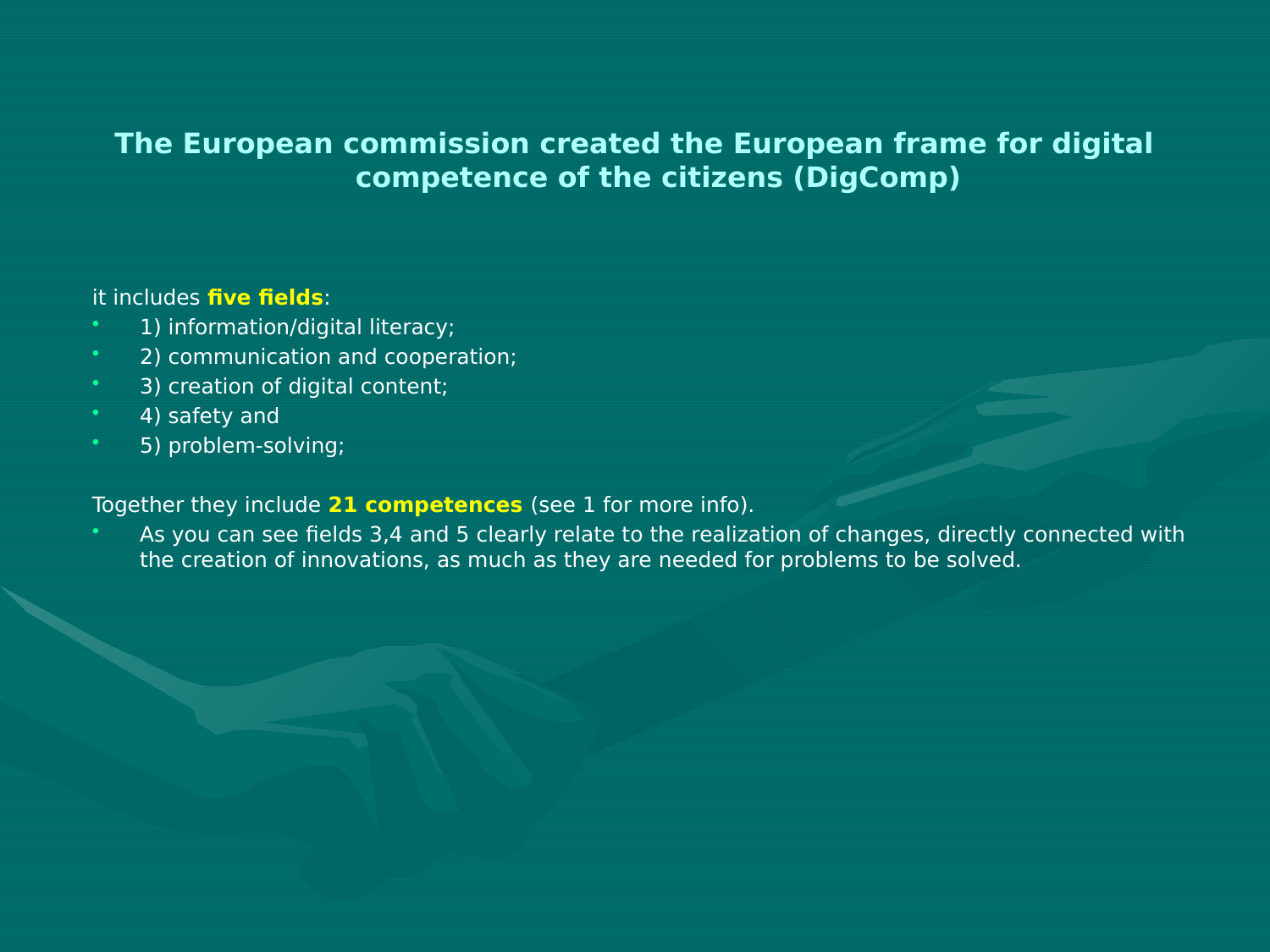

The European commission created the European frame for digital competence of the citizens (DigComp)

it includes five fields:
1) information/digital literacy;
2) communication and cooperation;
3) creation of digital content;
4) safety and
5) problem-solving;

Together they include 21 competences (see 1 for more info).
As you can see fields 3,4 and 5 clearly relate to the realization of changes, directly connected with the creation of innovations, as much as they are needed for problems to be solved.